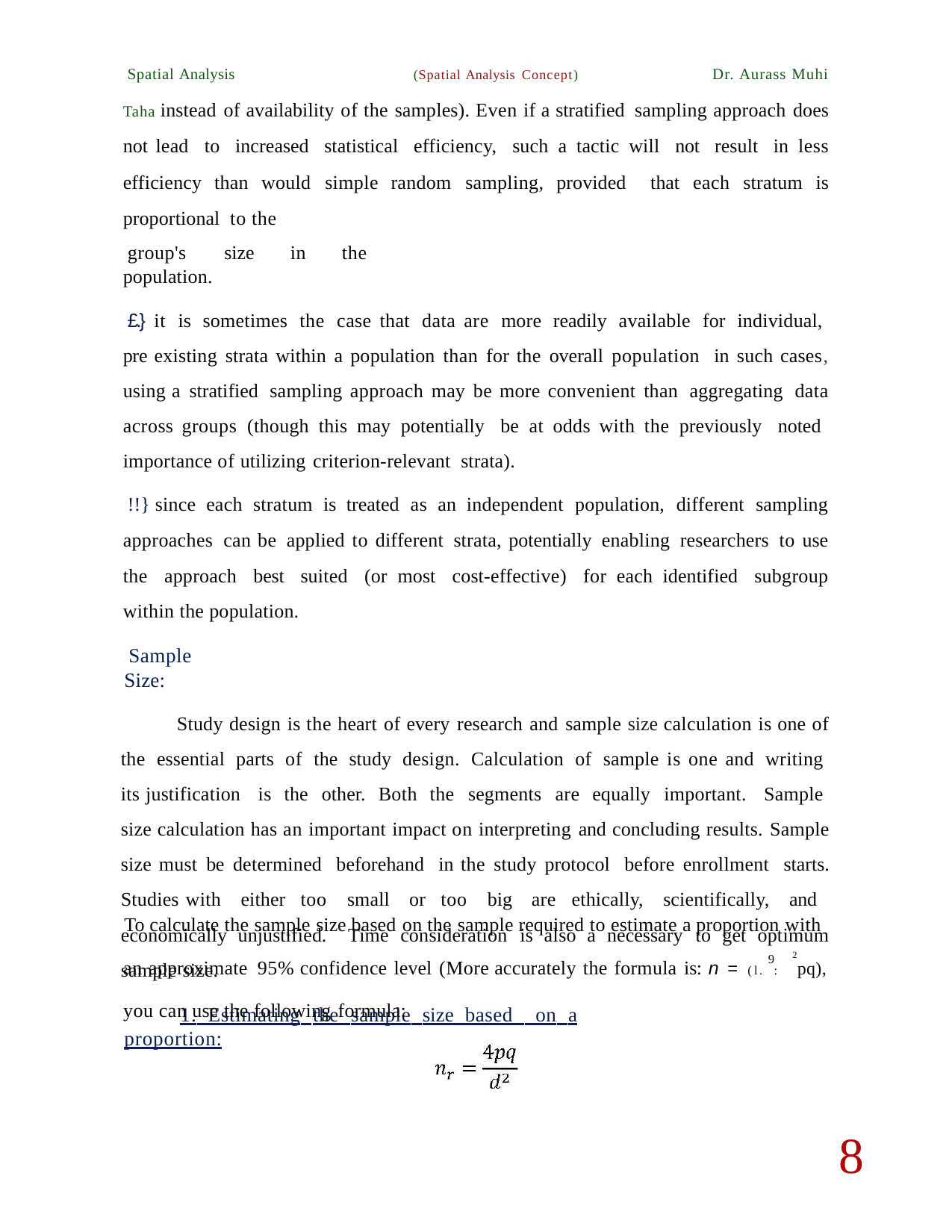

Spatial Analysis                                      (Spatial Analysis Concept)                          Dr. Aurass Muhi Taha instead of availability of the samples). Even if a stratified  sampling approach does not lead  to  increased  statistical  efficiency,  such a tactic will  not  result  in less efficiency than would simple random sampling, provided  that each stratum is proportional  to the

group's size in the population.

£.} it  is  sometimes  the  case that  data are  more  readily  available  for  individual,  pre­ existing strata within a population than for the overall population  in such cases, using a stratified  sampling approach may be more convenient than  aggregating  data across groups (though this may potentially  be at odds with the previously  noted  importance of utilizing criterion-relevant  strata).

!!} since  each  stratum  is  treated  as  an  independent  population,  different  sampling approaches  can be  applied to different  strata, potentially  enabling  researchers  to use the  approach  best  suited  (or most  cost-effective)  for each identified  subgroup within the population.

Sample Size:

Study design is the heart of every research and sample size calculation is one of the  essential  parts  of  the  study  design.  Calculation  of  sample is one and  writing  its justification   is  the  other.  Both  the  segments  are  equally  important.   Sample  size calculation has an important impact on interpreting and concluding results. Sample size must be determined  beforehand  in the study protocol  before enrollment  starts. Studies with   either  too   small   or  too   big   are  ethically,   scientifically,   and   economically unjustified.  Time consideration is also a necessary to get optimum sample size.

1. Estimating the sample size based  on a proportion:
To calculate the sample size based on the sample required to estimate a proportion with

2
9
an approximate  95% confidence level (More accurately the formula is: n = (l.  : pq),
you can use the following formula:

8